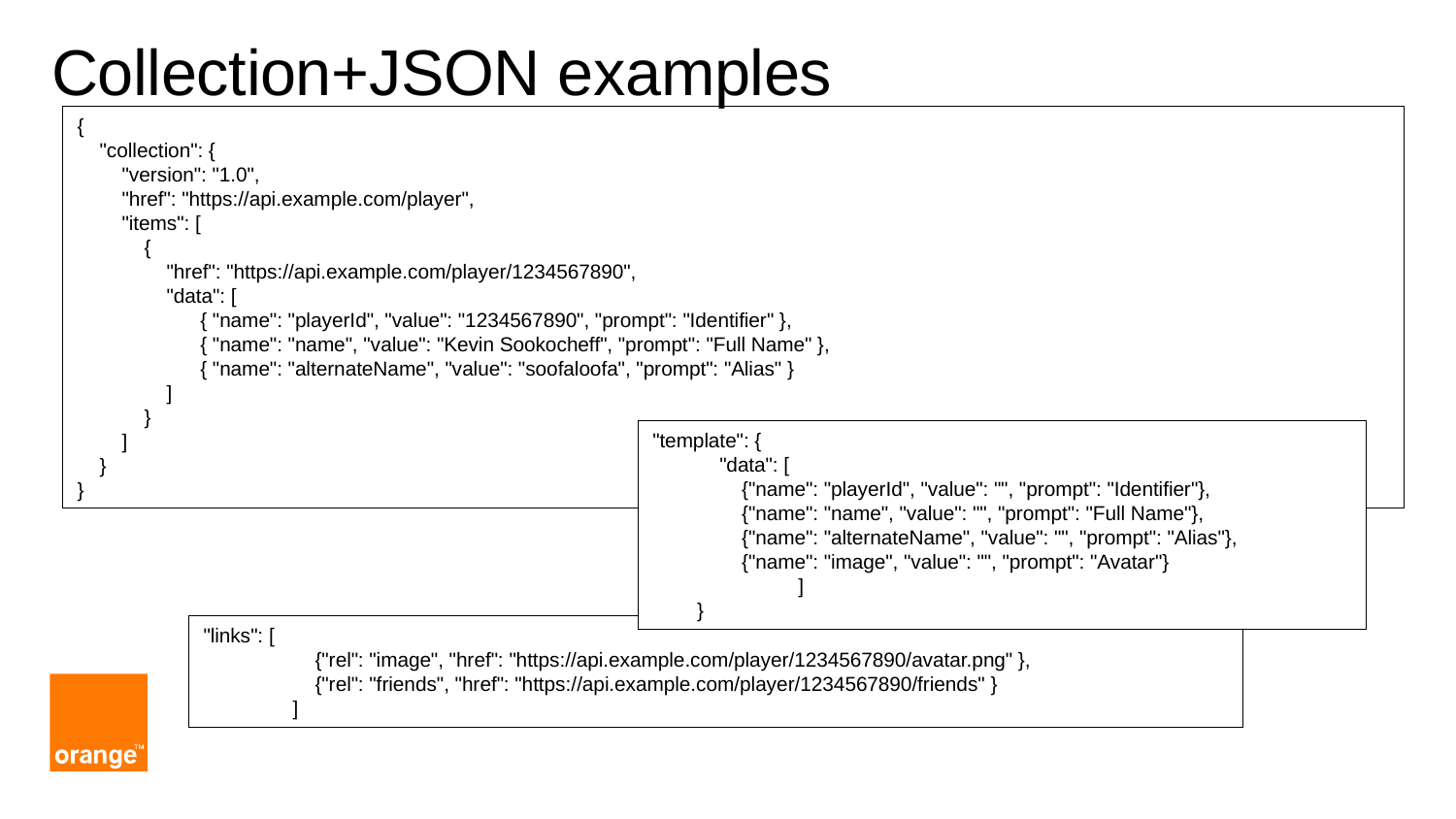

# Collection+JSON examples
{
    "collection": {
        "version": "1.0",
        "href": "https://api.example.com/player",
        "items": [
            {
                "href": "https://api.example.com/player/1234567890",
                "data": [
                      { "name": "playerId", "value": "1234567890", "prompt": "Identifier" },
                      { "name": "name", "value": "Kevin Sookocheff", "prompt": "Full Name" },
                      { "name": "alternateName", "value": "soofaloofa", "prompt": "Alias" }
                ]
            }
        ]
    }
}
"template": {
            "data": [
                {"name": "playerId", "value": "", "prompt": "Identifier"},
                {"name": "name", "value": "", "prompt": "Full Name"},
                {"name": "alternateName", "value": "", "prompt": "Alias"},
                {"name": "image", "value": "", "prompt": "Avatar"}
         	]
        }
"links": [
                    {"rel": "image", "href": "https://api.example.com/player/1234567890/avatar.png" },
                    {"rel": "friends", "href": "https://api.example.com/player/1234567890/friends" }
                ]